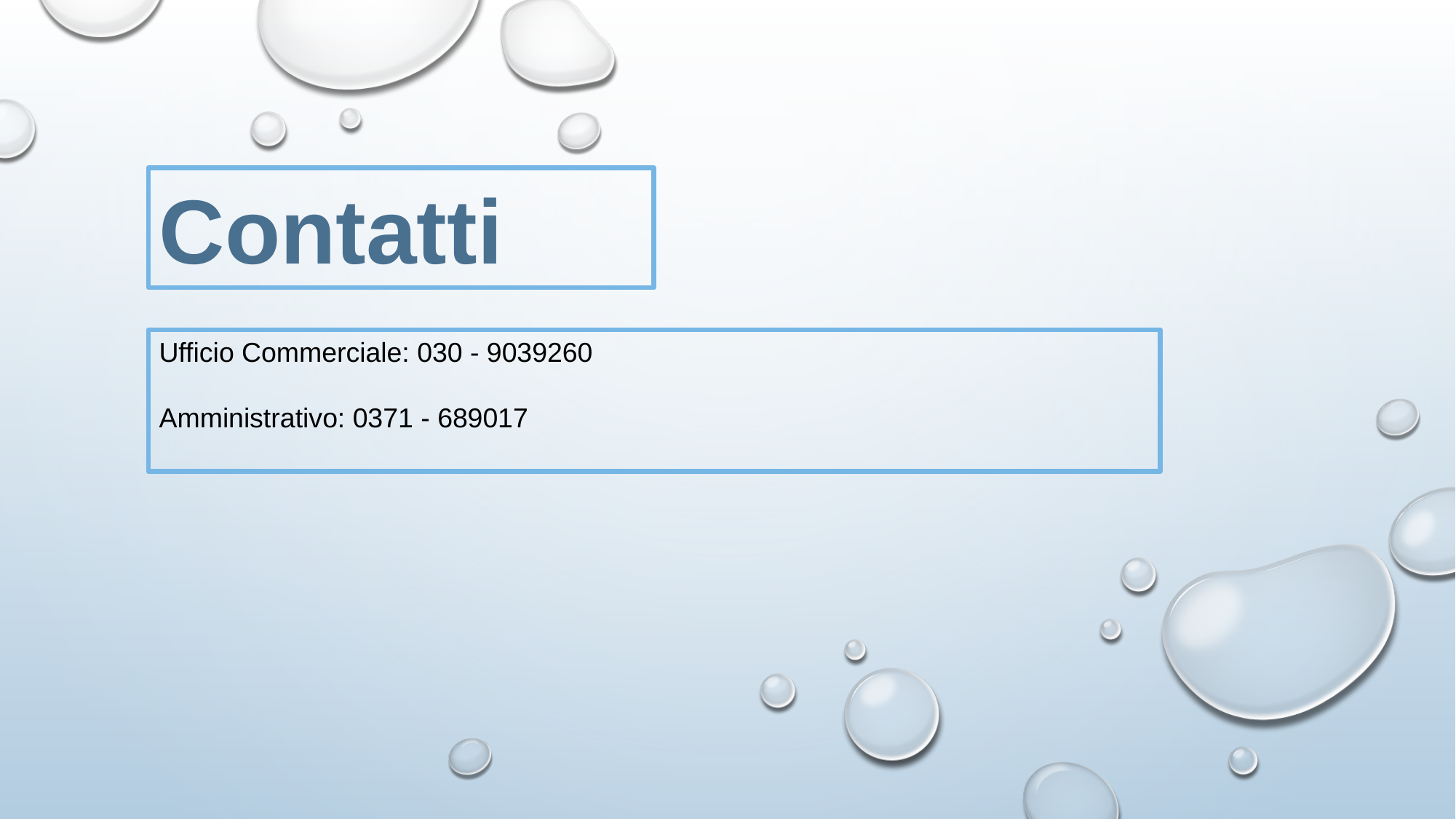

Contatti
Ufficio Commerciale: 030 - 9039260

Amministrativo: 0371 - 689017